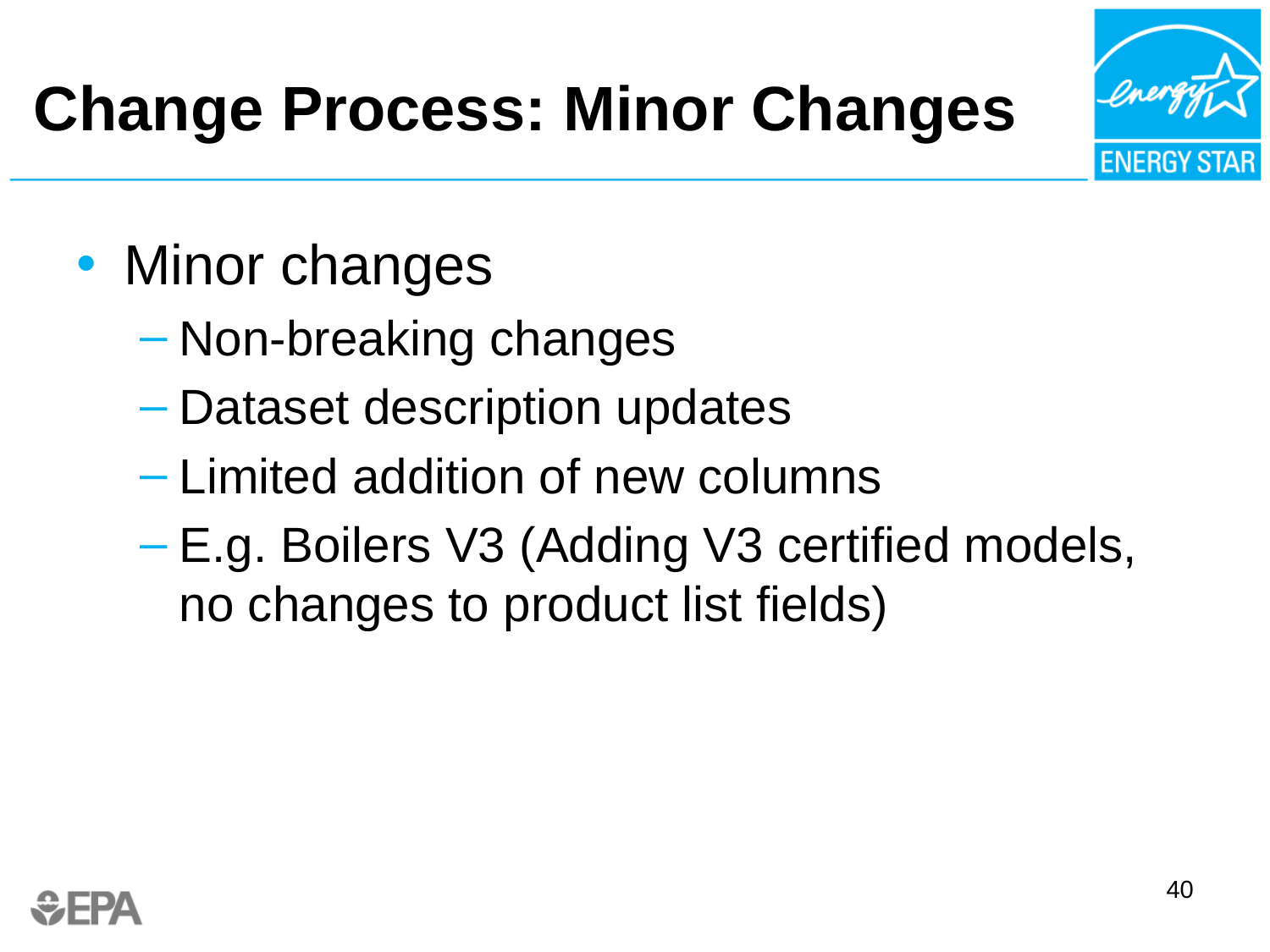

# Change Process: Minor Changes
Minor changes
Non-breaking changes
Dataset description updates
Limited addition of new columns
E.g. Boilers V3 (Adding V3 certified models, no changes to product list fields)
40